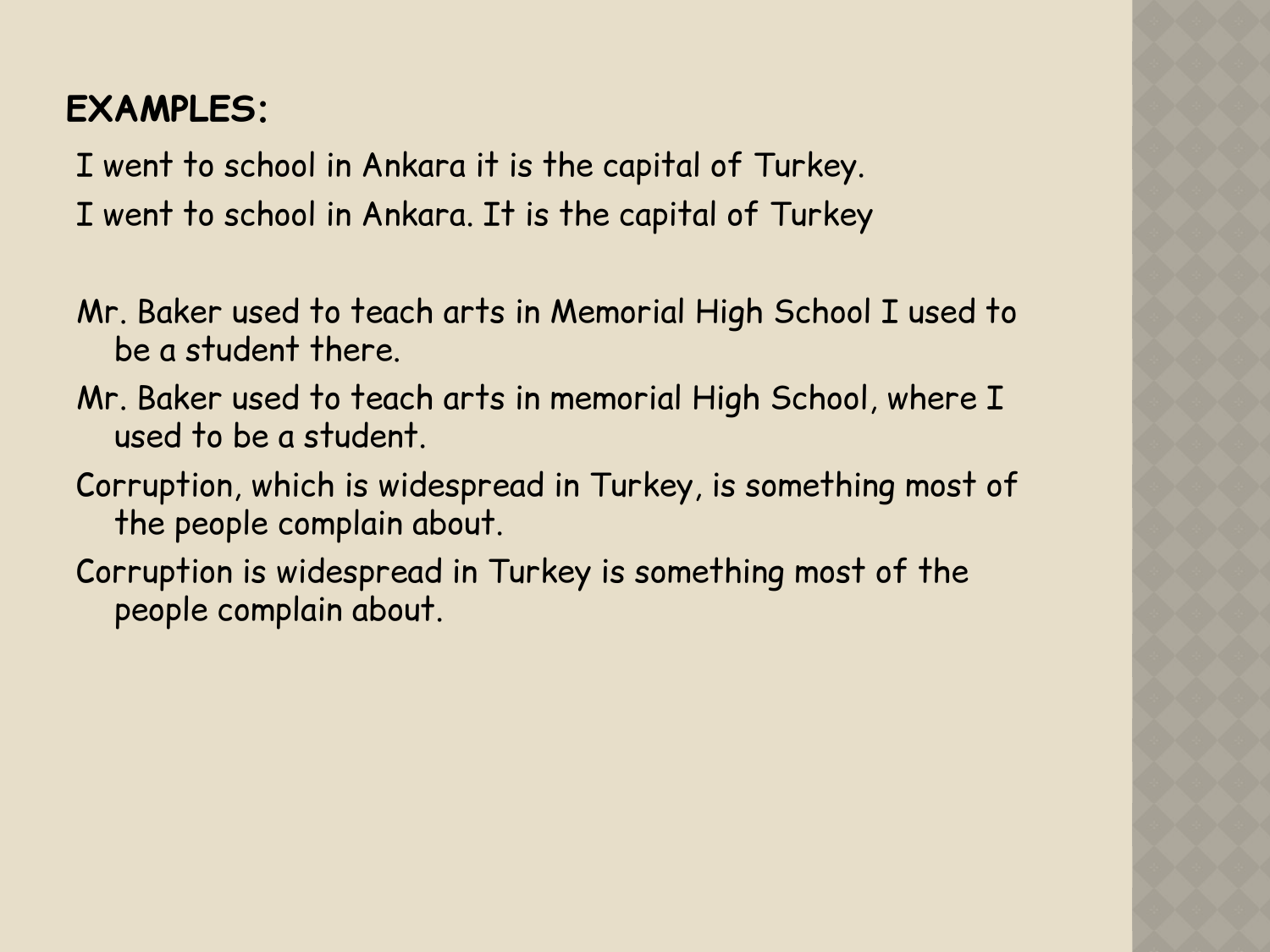

# Examples:
I went to school in Ankara it is the capital of Turkey.
I went to school in Ankara. It is the capital of Turkey

Mr. Baker used to teach arts in Memorial High School I used to be a student there.
Mr. Baker used to teach arts in memorial High School, where I used to be a student.
Corruption, which is widespread in Turkey, is something most of the people complain about.
Corruption is widespread in Turkey is something most of the people complain about.